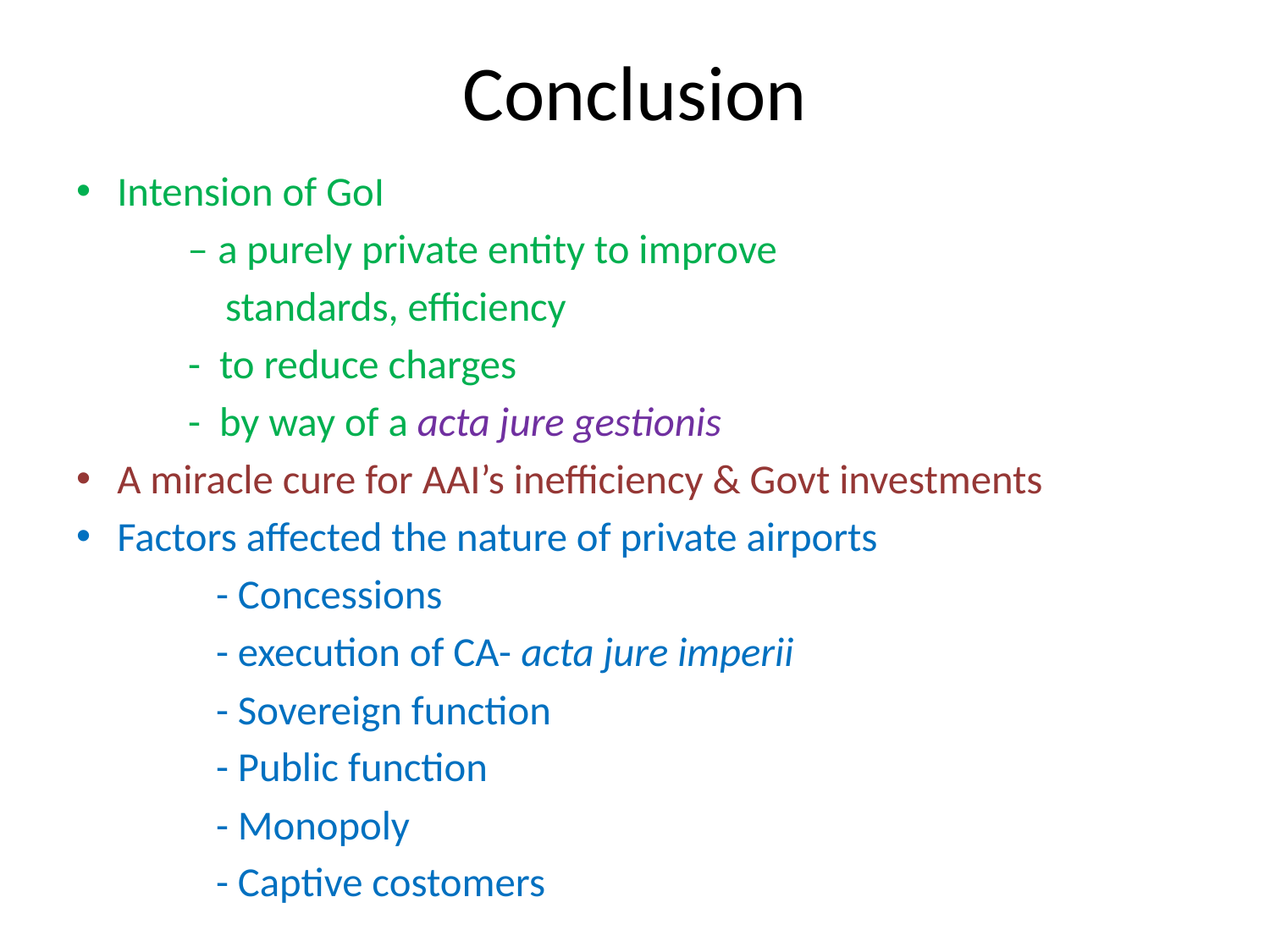

# Conclusion
Intension of GoI
            – a purely private entity to improve
                standards, efficiency
            -  to reduce charges
            -  by way of a acta jure gestionis
A miracle cure for AAI’s inefficiency & Govt investments
Factors affected the nature of private airports
               - Concessions
               - execution of CA- acta jure imperii
               - Sovereign function
               - Public function
               - Monopoly
               - Captive costomers